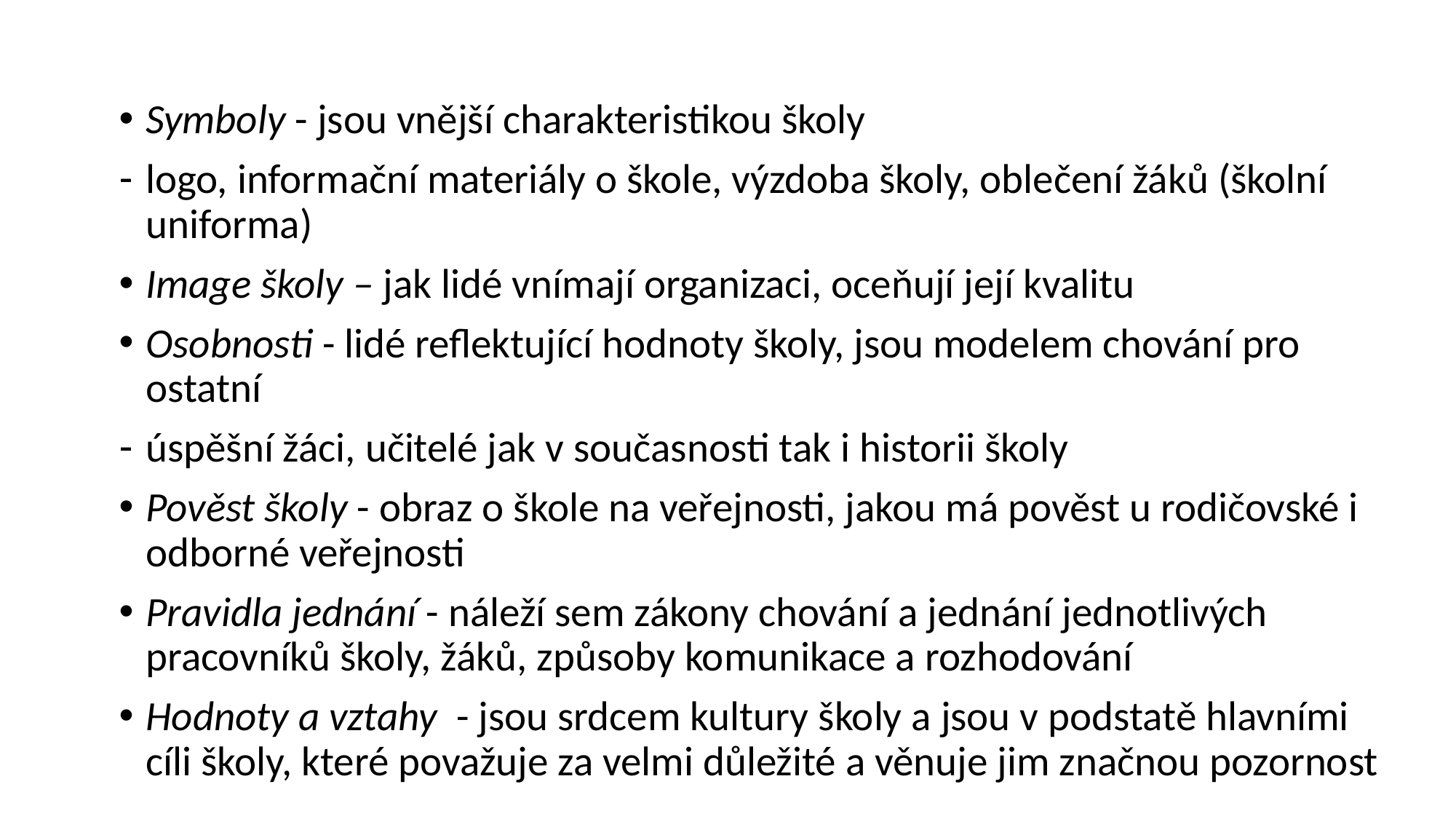

Symboly - jsou vnější charakteristikou školy
logo, informační materiály o škole, výzdoba školy, oblečení žáků (školní uniforma)
Image školy – jak lidé vnímají organizaci, oceňují její kvalitu
Osobnosti - lidé reflektující hodnoty školy, jsou modelem chování pro ostatní
úspěšní žáci, učitelé jak v současnosti tak i historii školy
Pověst školy - obraz o škole na veřejnosti, jakou má pověst u rodičovské i odborné veřejnosti
Pravidla jednání - náleží sem zákony chování a jednání jednotlivých pracovníků školy, žáků, způsoby komunikace a rozhodování
Hodnoty a vztahy  - jsou srdcem kultury školy a jsou v podstatě hlavními cíli školy, které považuje za velmi důležité a věnuje jim značnou pozornost